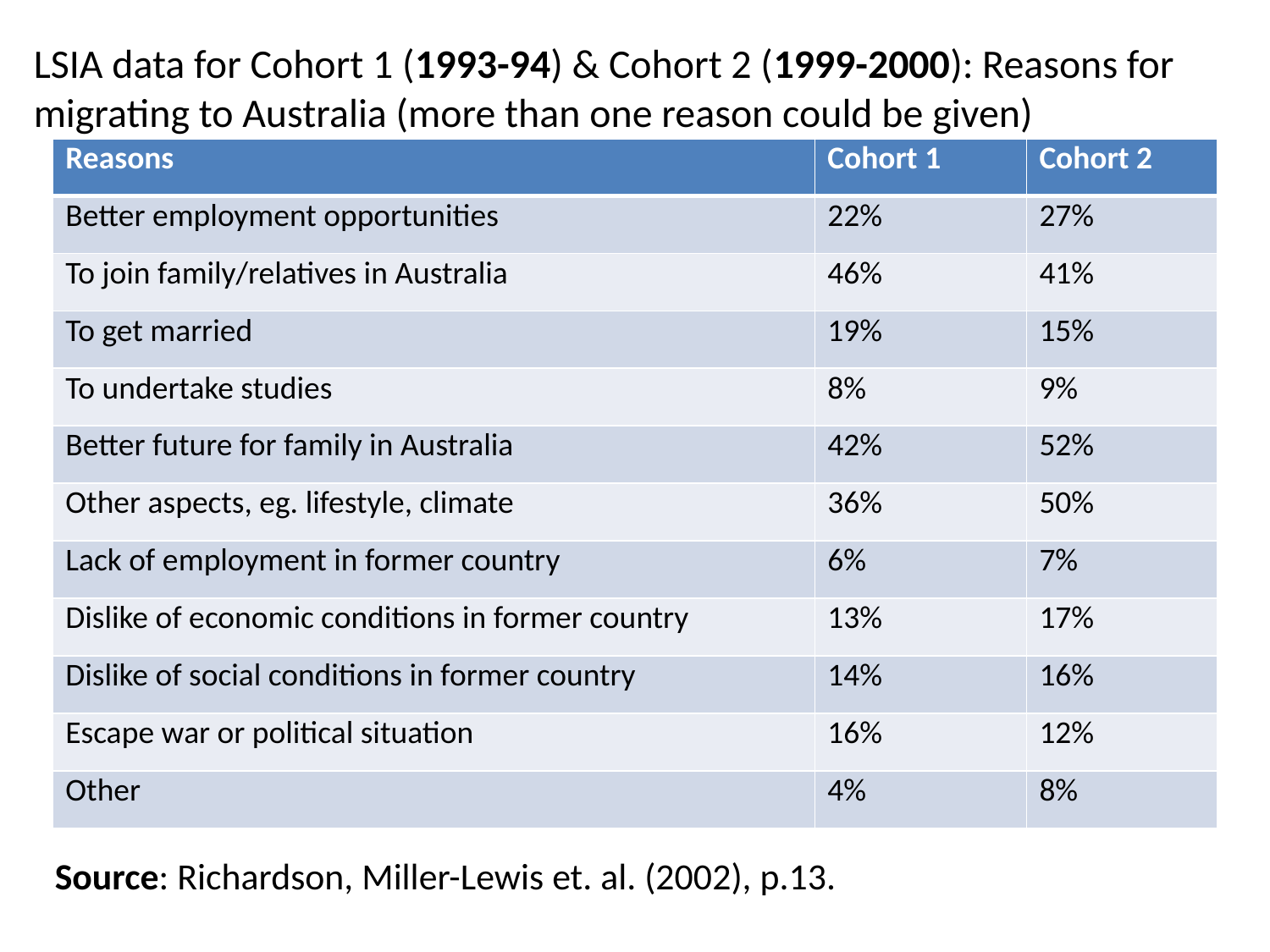

LSIA data for Cohort 1 (1993-94) & Cohort 2 (1999-2000): Reasons for migrating to Australia (more than one reason could be given)
| Reasons | Cohort 1 | Cohort 2 |
| --- | --- | --- |
| Better employment opportunities | 22% | 27% |
| To join family/relatives in Australia | 46% | 41% |
| To get married | 19% | 15% |
| To undertake studies | 8% | 9% |
| Better future for family in Australia | 42% | 52% |
| Other aspects, eg. lifestyle, climate | 36% | 50% |
| Lack of employment in former country | 6% | 7% |
| Dislike of economic conditions in former country | 13% | 17% |
| Dislike of social conditions in former country | 14% | 16% |
| Escape war or political situation | 16% | 12% |
| Other | 4% | 8% |
Source: Richardson, Miller-Lewis et. al. (2002), p.13.